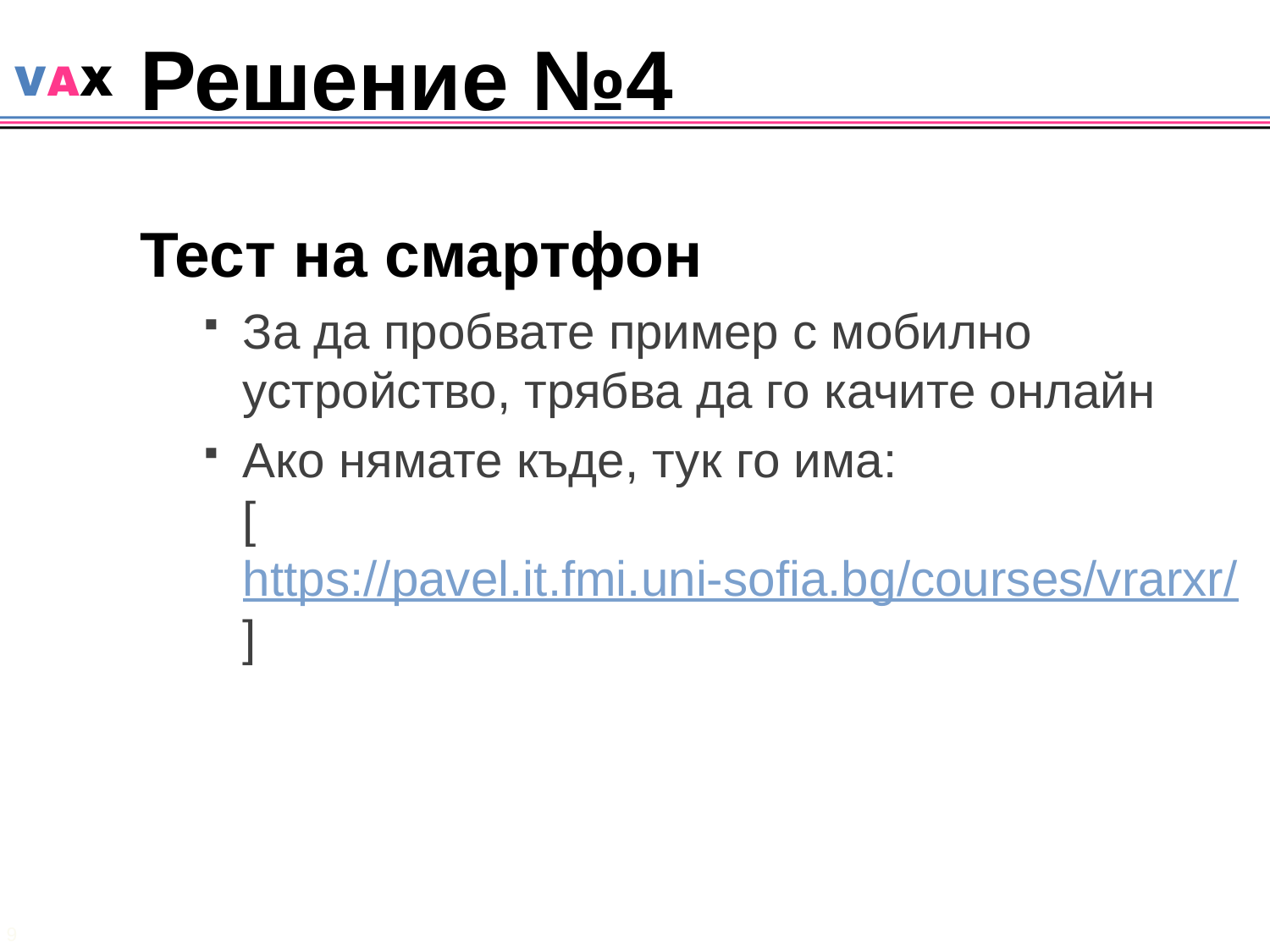

# Решение №4
Тест на смартфон
За да пробвате пример с мобилно устройство, трябва да го качите онлайн
Ако нямате къде, тук го има:
[https://pavel.it.fmi.uni-sofia.bg/courses/vrarxr/]